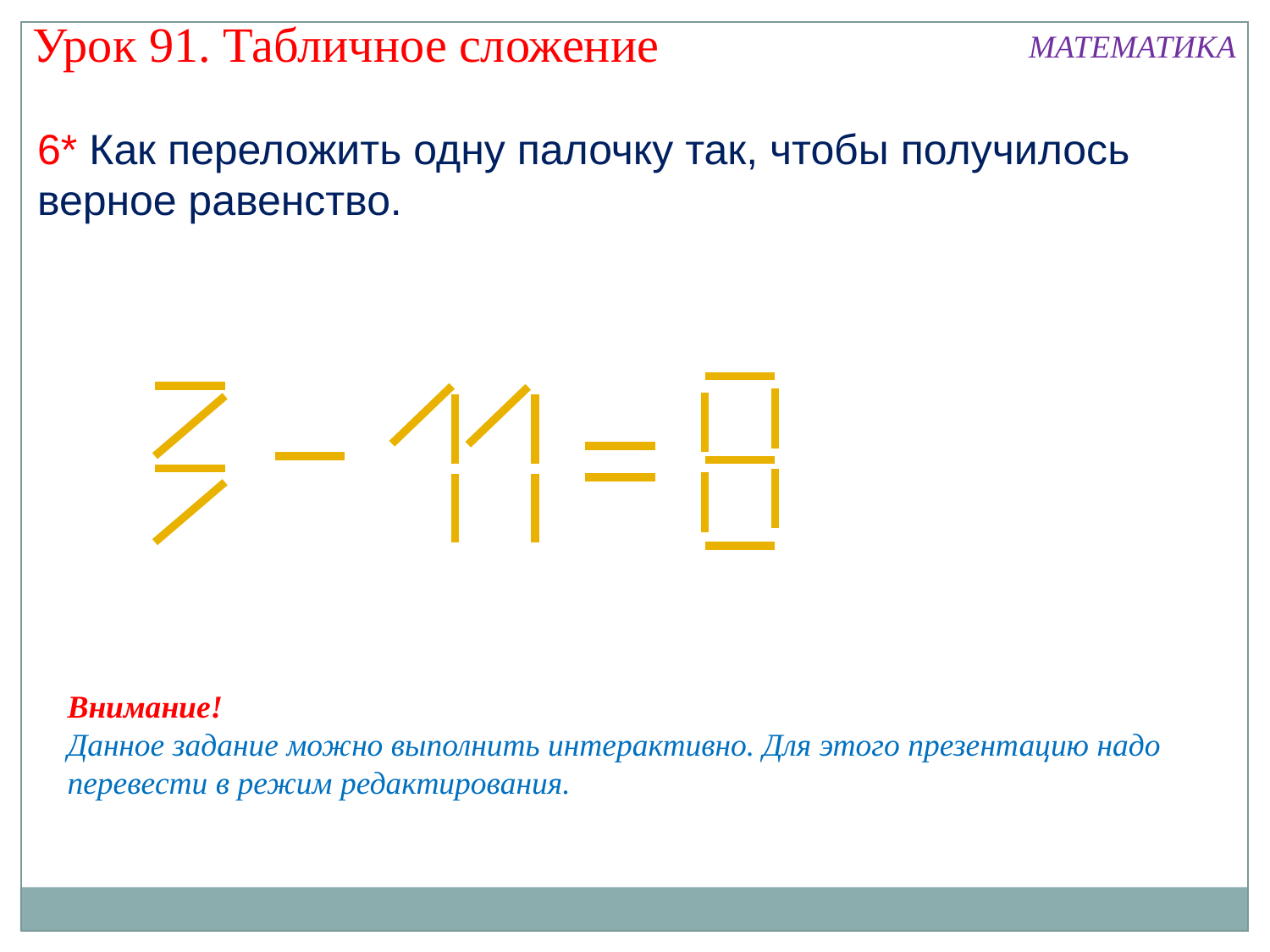

Урок 91. Табличное сложение
МАТЕМАТИКА
6* Как переложить одну палочку так, чтобы получилось верное равенство.
Внимание!
Данное задание можно выполнить интерактивно. Для этого презентацию надо перевести в режим редактирования.